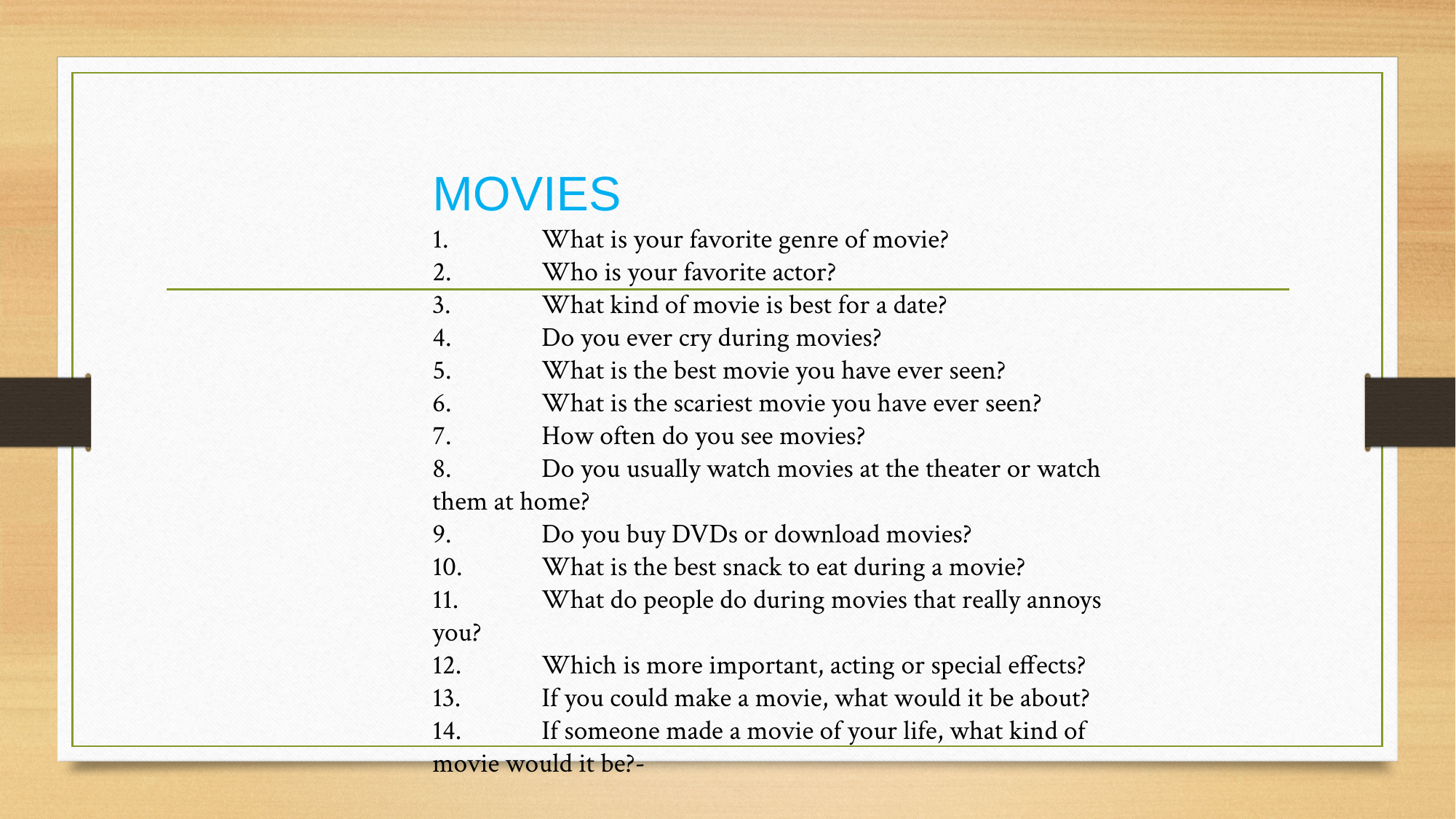

MOVIES
1.	What is your favorite genre of movie?
2.	Who is your favorite actor?
3.	What kind of movie is best for a date?
4.	Do you ever cry during movies?
5.	What is the best movie you have ever seen?
6.	What is the scariest movie you have ever seen?
7.	How often do you see movies?
8.	Do you usually watch movies at the theater or watch them at home?
9.	Do you buy DVDs or download movies?
10.	What is the best snack to eat during a movie?
11.	What do people do during movies that really annoys you?
12.	Which is more important, acting or special effects?
13.	If you could make a movie, what would it be about?
14.	If someone made a movie of your life, what kind of movie would it be?-